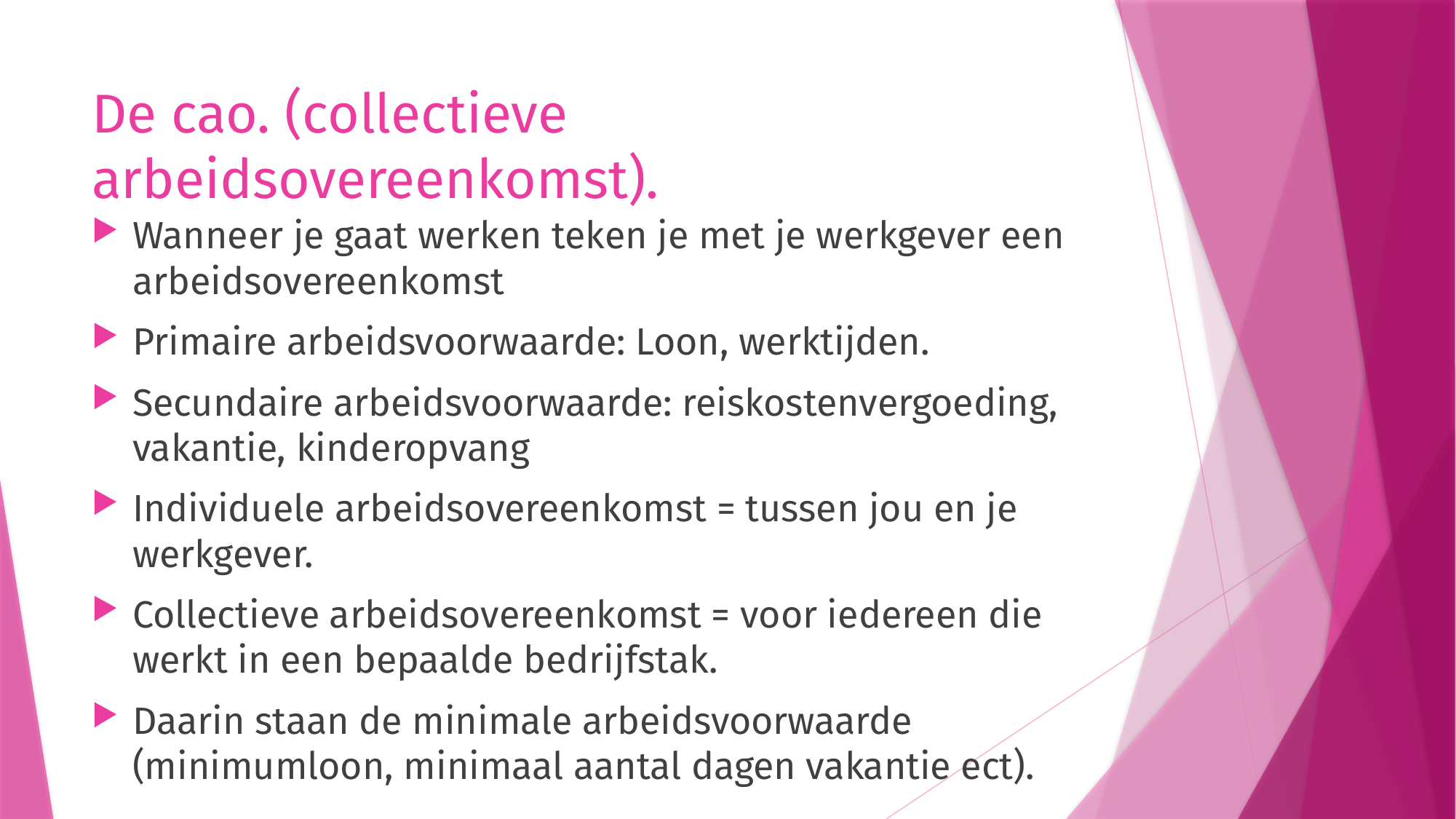

# De cao. (collectieve arbeidsovereenkomst).
Wanneer je gaat werken teken je met je werkgever een arbeidsovereenkomst
Primaire arbeidsvoorwaarde: Loon, werktijden.
Secundaire arbeidsvoorwaarde: reiskostenvergoeding, vakantie, kinderopvang
Individuele arbeidsovereenkomst = tussen jou en je werkgever.
Collectieve arbeidsovereenkomst = voor iedereen die werkt in een bepaalde bedrijfstak.
Daarin staan de minimale arbeidsvoorwaarde (minimumloon, minimaal aantal dagen vakantie ect).